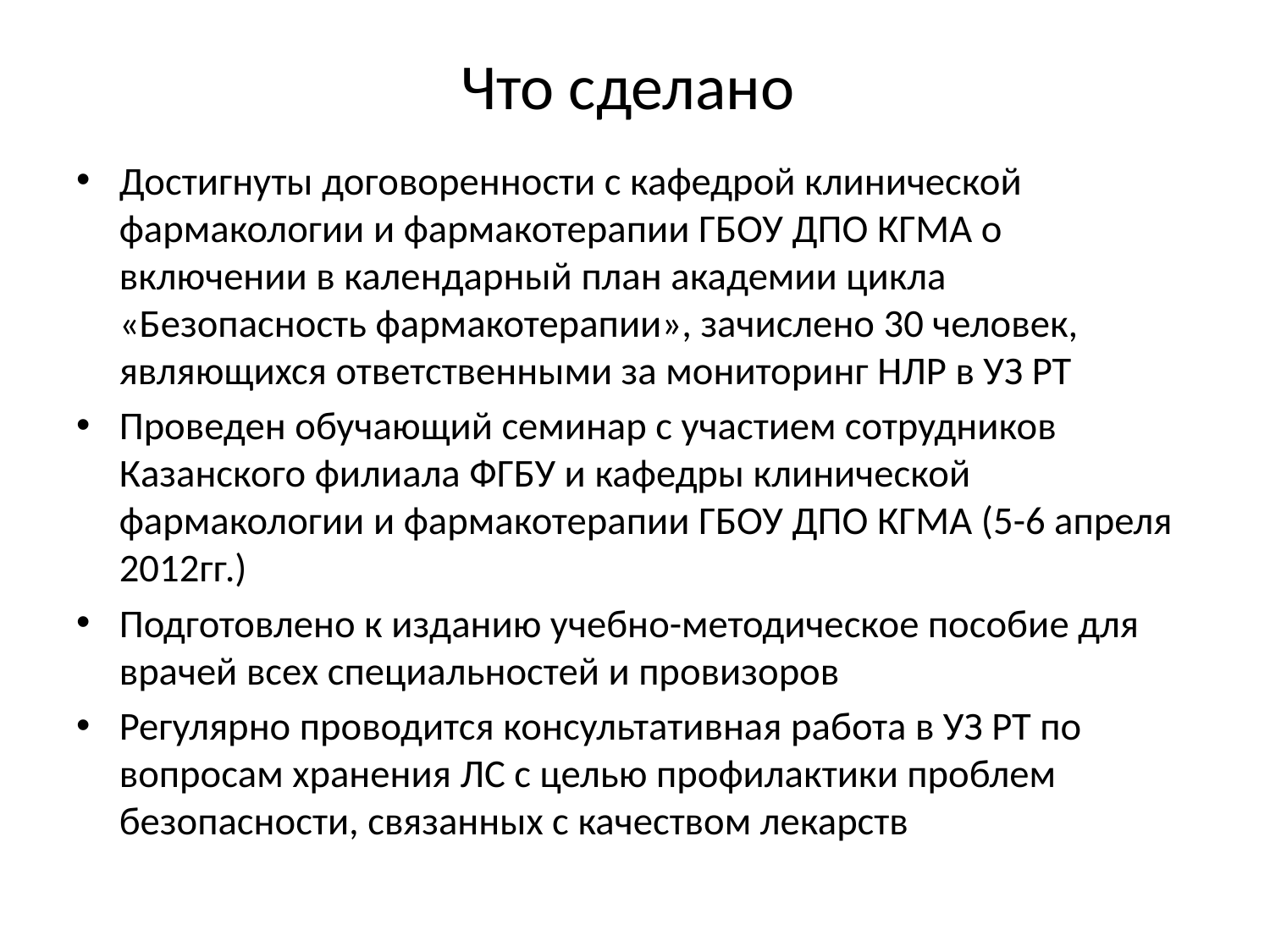

# Что сделано
Достигнуты договоренности с кафедрой клинической фармакологии и фармакотерапии ГБОУ ДПО КГМА о включении в календарный план академии цикла «Безопасность фармакотерапии», зачислено 30 человек, являющихся ответственными за мониторинг НЛР в УЗ РТ
Проведен обучающий семинар с участием сотрудников Казанского филиала ФГБУ и кафедры клинической фармакологии и фармакотерапии ГБОУ ДПО КГМА (5-6 апреля 2012гг.)
Подготовлено к изданию учебно-методическое пособие для врачей всех специальностей и провизоров
Регулярно проводится консультативная работа в УЗ РТ по вопросам хранения ЛС с целью профилактики проблем безопасности, связанных с качеством лекарств